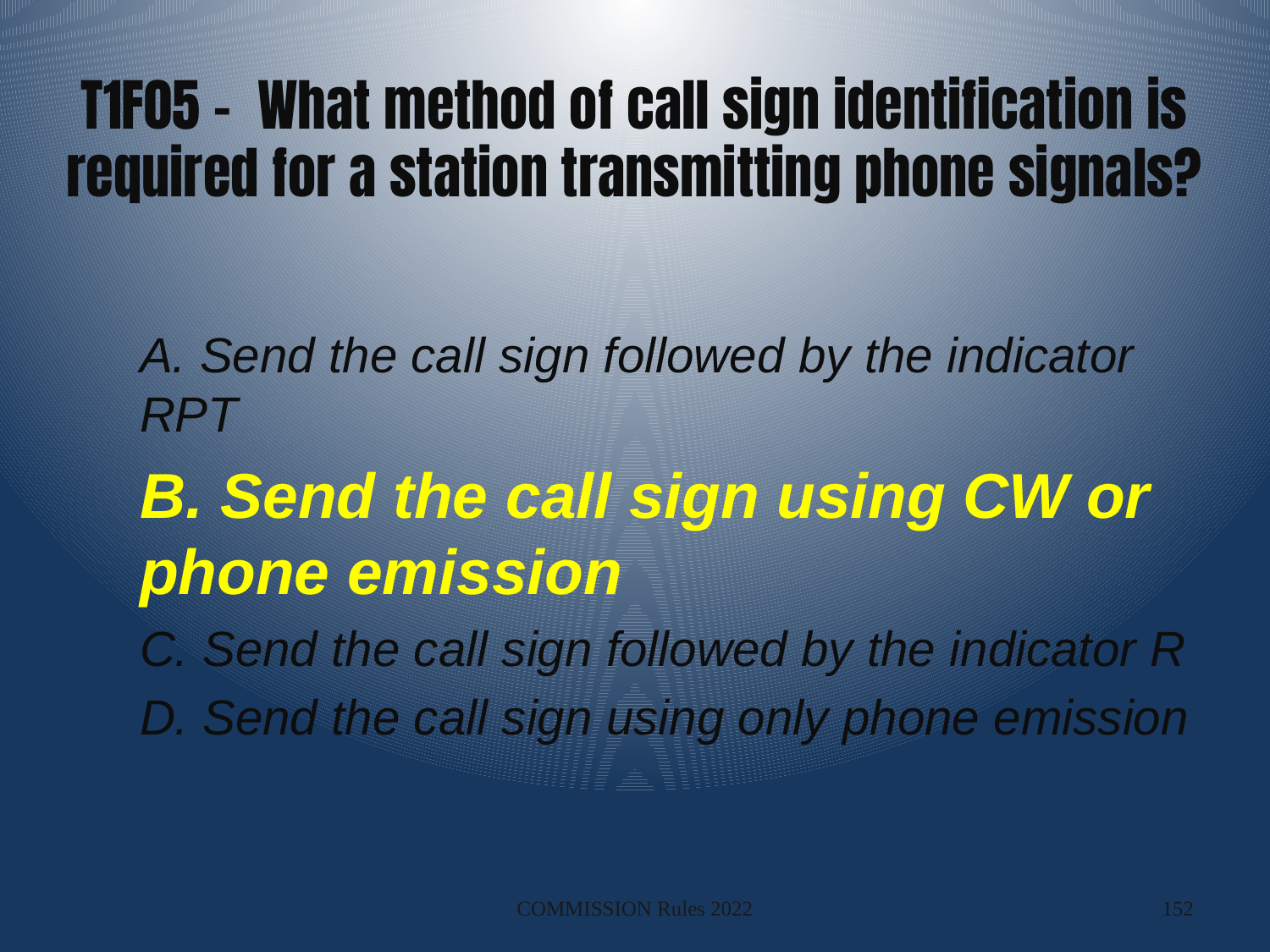

# T1F05 -  What method of call sign identification is required for a station transmitting phone signals?
A. Send the call sign followed by the indicator RPT
B. Send the call sign using CW or phone emission
C. Send the call sign followed by the indicator R
D. Send the call sign using only phone emission

COMMISSION Rules 2022
152